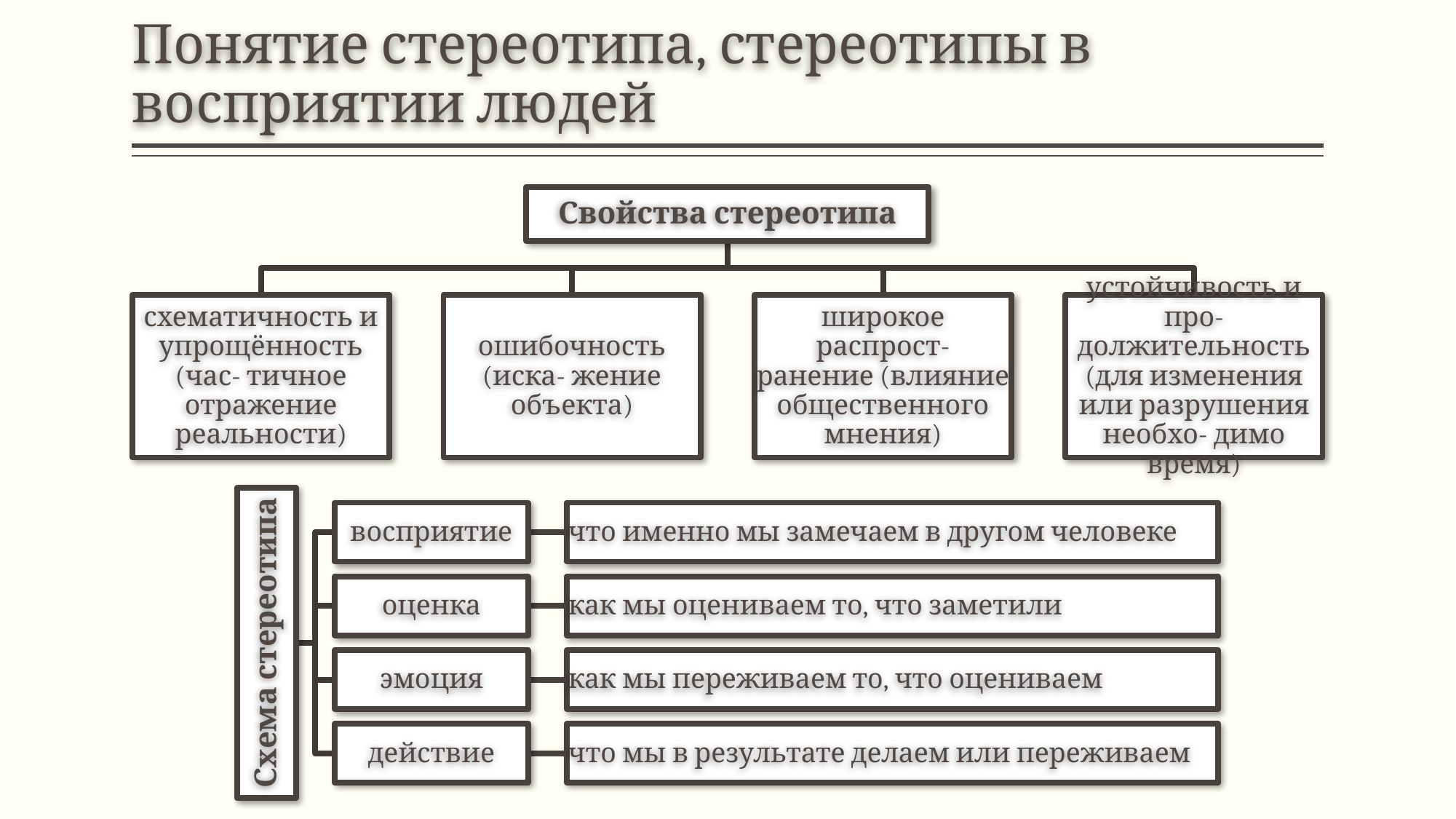

# Понятие стереотипа, стереотипы в восприятии людей

Свойства стереотипа

схематичность и упрощённость (час- тичное отражение реальности)

ошибочность (иска- жение объекта)

широкое распрост- ранение (влияние общественного мнения)

устойчивость и про- должительность (для изменения или разрушения необхо- димо время)

восприятие

что именно мы замечаем в другом человеке

оценка

как мы оцениваем то, что заметили

Схема стереотипа

эмоция

как мы переживаем то, что оцениваем

действие

что мы в результате делаем или переживаем